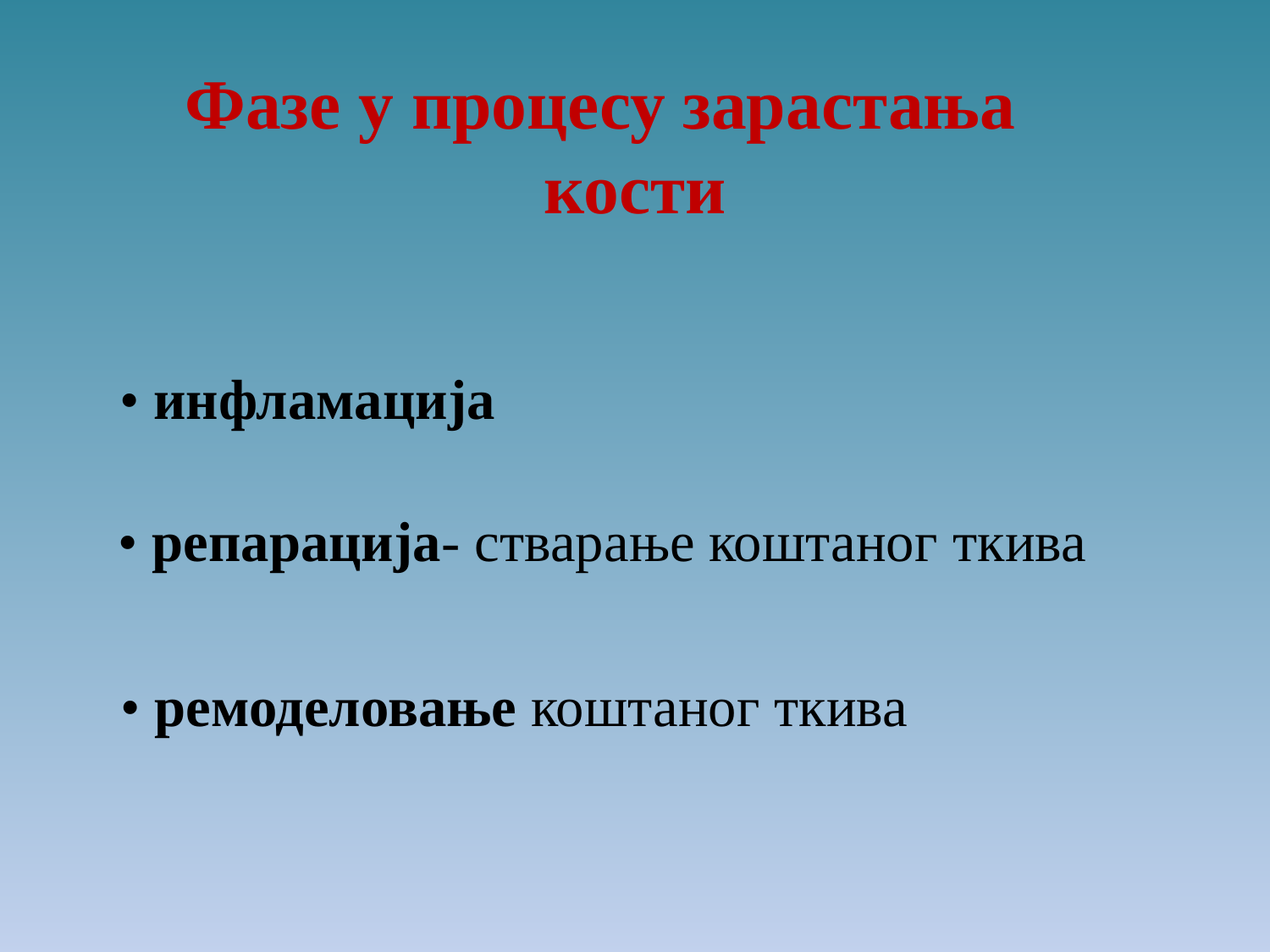

Фазе у процесу зарастања

кости

• инфламација

• репарација- стварање коштаног ткива

• ремоделовање коштаног ткива